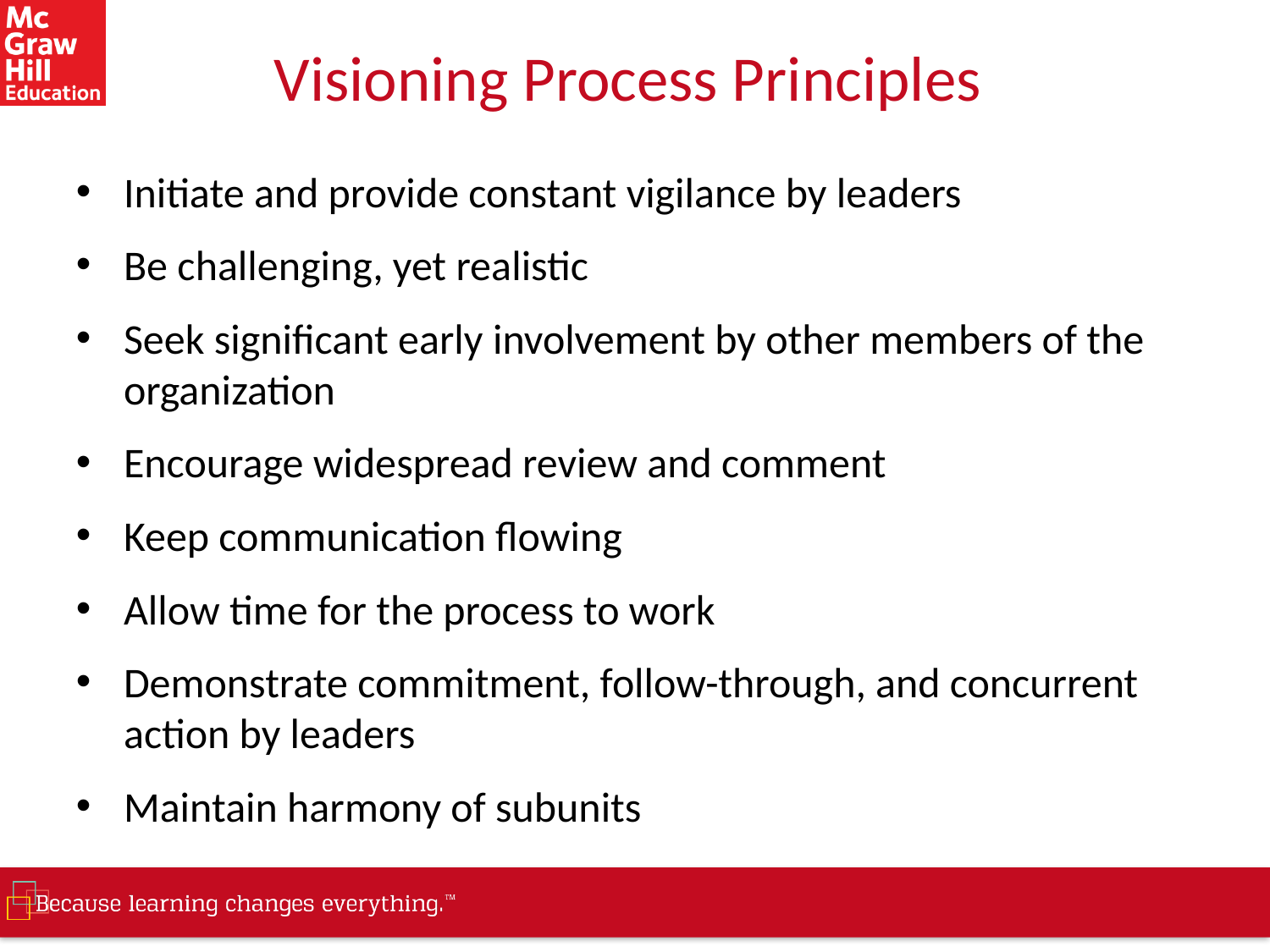

# Visioning Process Principles
Initiate and provide constant vigilance by leaders
Be challenging, yet realistic
Seek significant early involvement by other members of the organization
Encourage widespread review and comment
Keep communication flowing
Allow time for the process to work
Demonstrate commitment, follow-through, and concurrent action by leaders
Maintain harmony of subunits